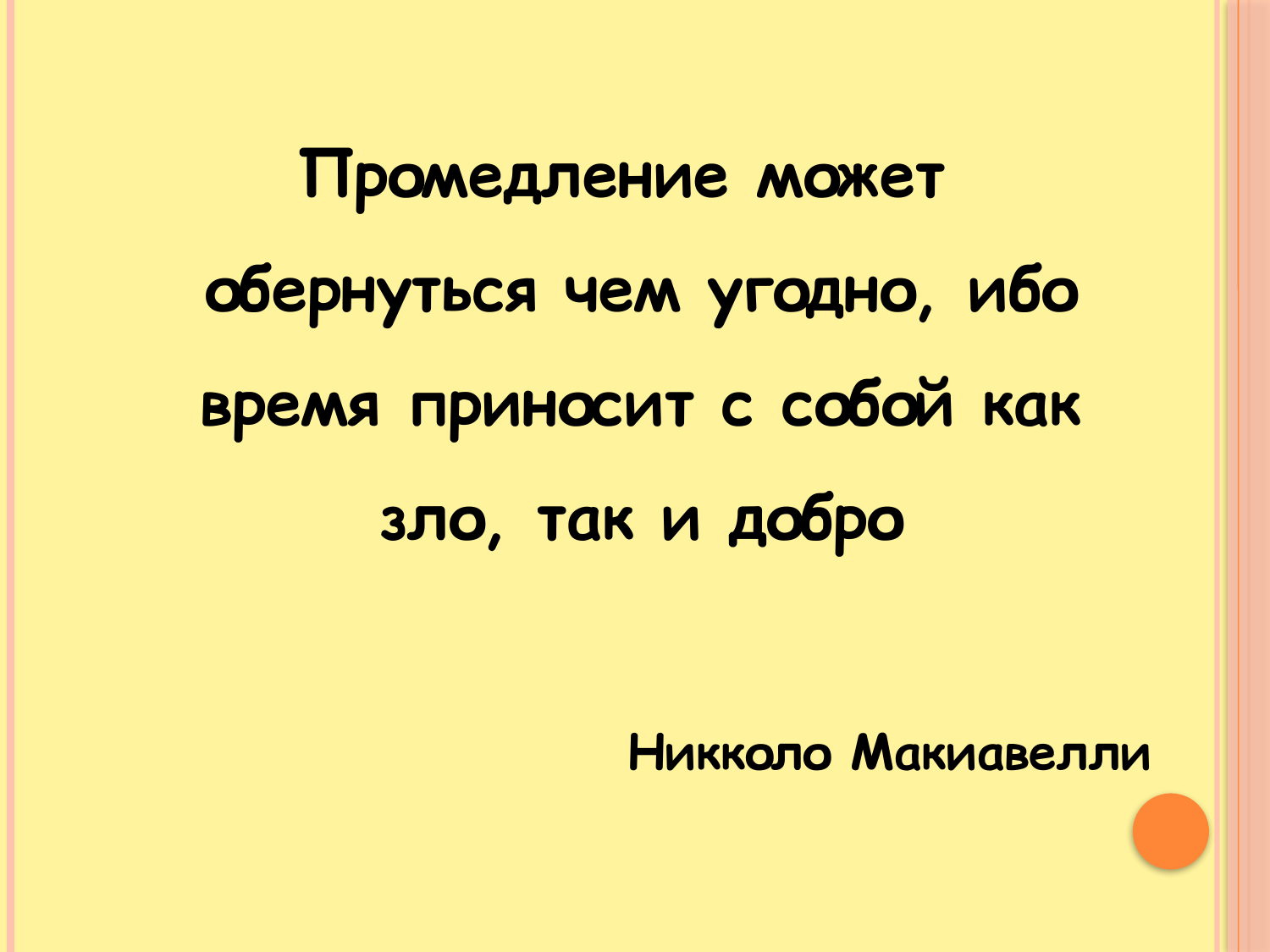

Промедление может обернуться чем угодно, ибо время приносит с собой как зло, так и добро
Никколо Макиавелли